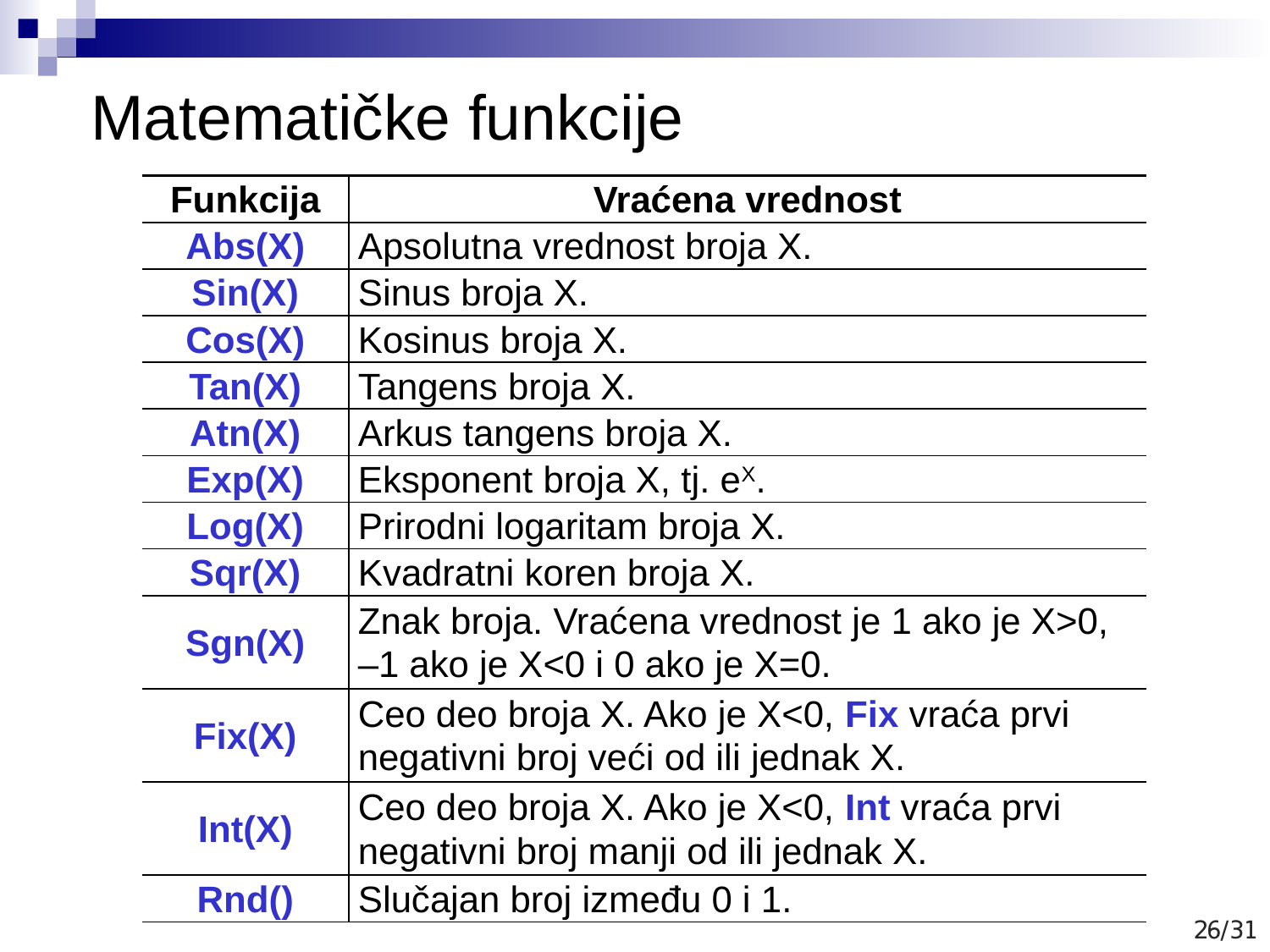

# Matematičke funkcije
| Funkcija | Vraćena vrednost |
| --- | --- |
| Abs(X) | Apsolutna vrednost broja X. |
| Sin(X) | Sinus broja X. |
| Cos(X) | Kosinus broja X. |
| Tan(X) | Tangens broja X. |
| Atn(X) | Arkus tangens broja X. |
| Exp(X) | Eksponent broja X, tj. eX. |
| Log(X) | Prirodni logaritam broja X. |
| Sqr(X) | Kvadratni koren broja X. |
| Sgn(X) | Znak broja. Vraćena vrednost je 1 ako je X>0, –1 ako je X<0 i 0 ako je X=0. |
| Fix(X) | Ceo deo broja X. Ako je X<0, Fix vraća prvi negativni broj veći od ili jednak X. |
| Int(X) | Ceo deo broja X. Ako je X<0, Int vraća prvi negativni broj manji od ili jednak X. |
| Rnd() | Slučajan broj između 0 i 1. |
26/31